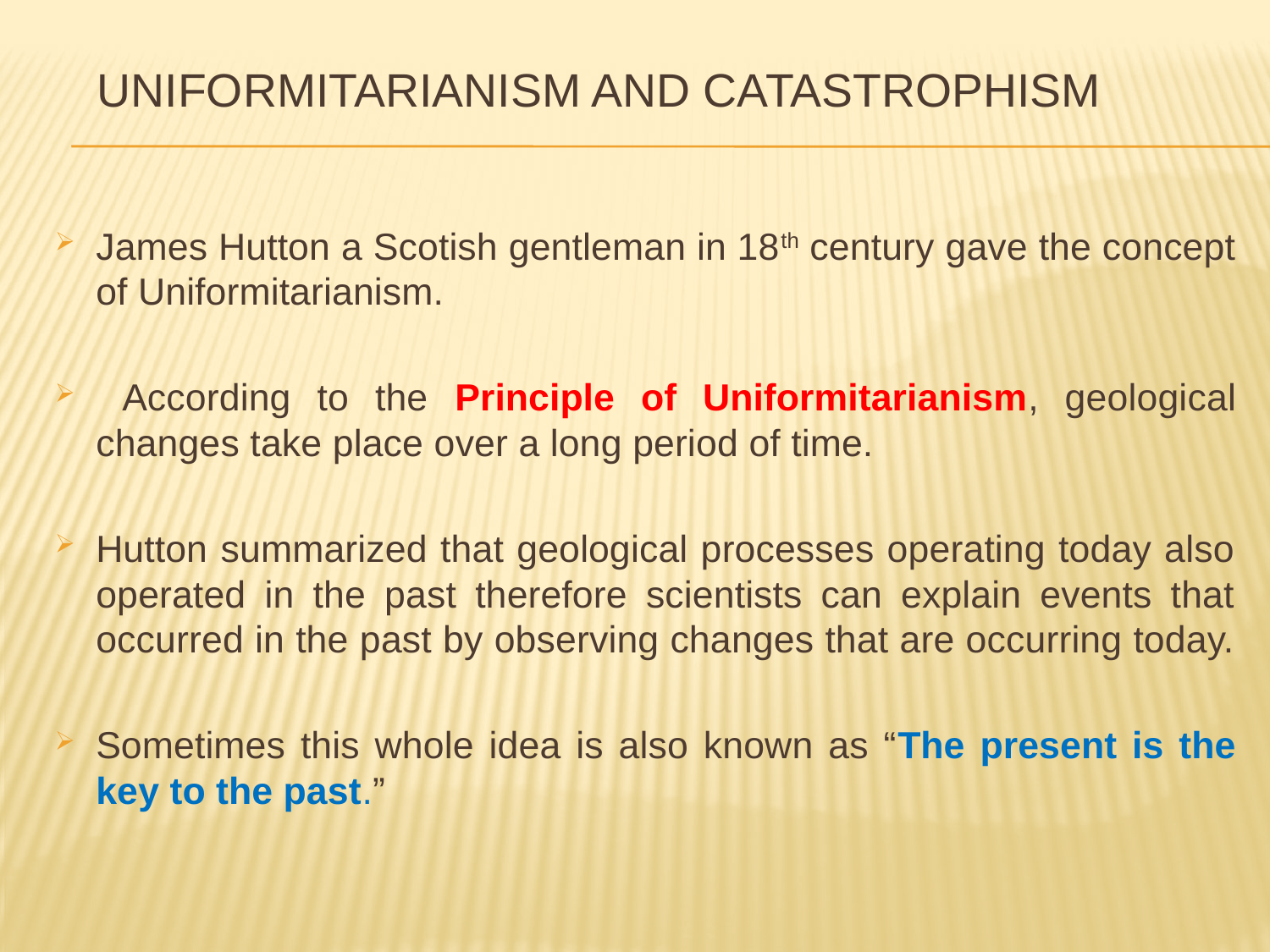

# Uniformitarianism and Catastrophism
James Hutton a Scotish gentleman in 18th century gave the concept of Uniformitarianism.

 According to the Principle of Uniformitarianism, geological changes take place over a long period of time.

Hutton summarized that geological processes operating today also operated in the past therefore scientists can explain events that occurred in the past by observing changes that are occurring today.

Sometimes this whole idea is also known as “The present is the key to the past.”